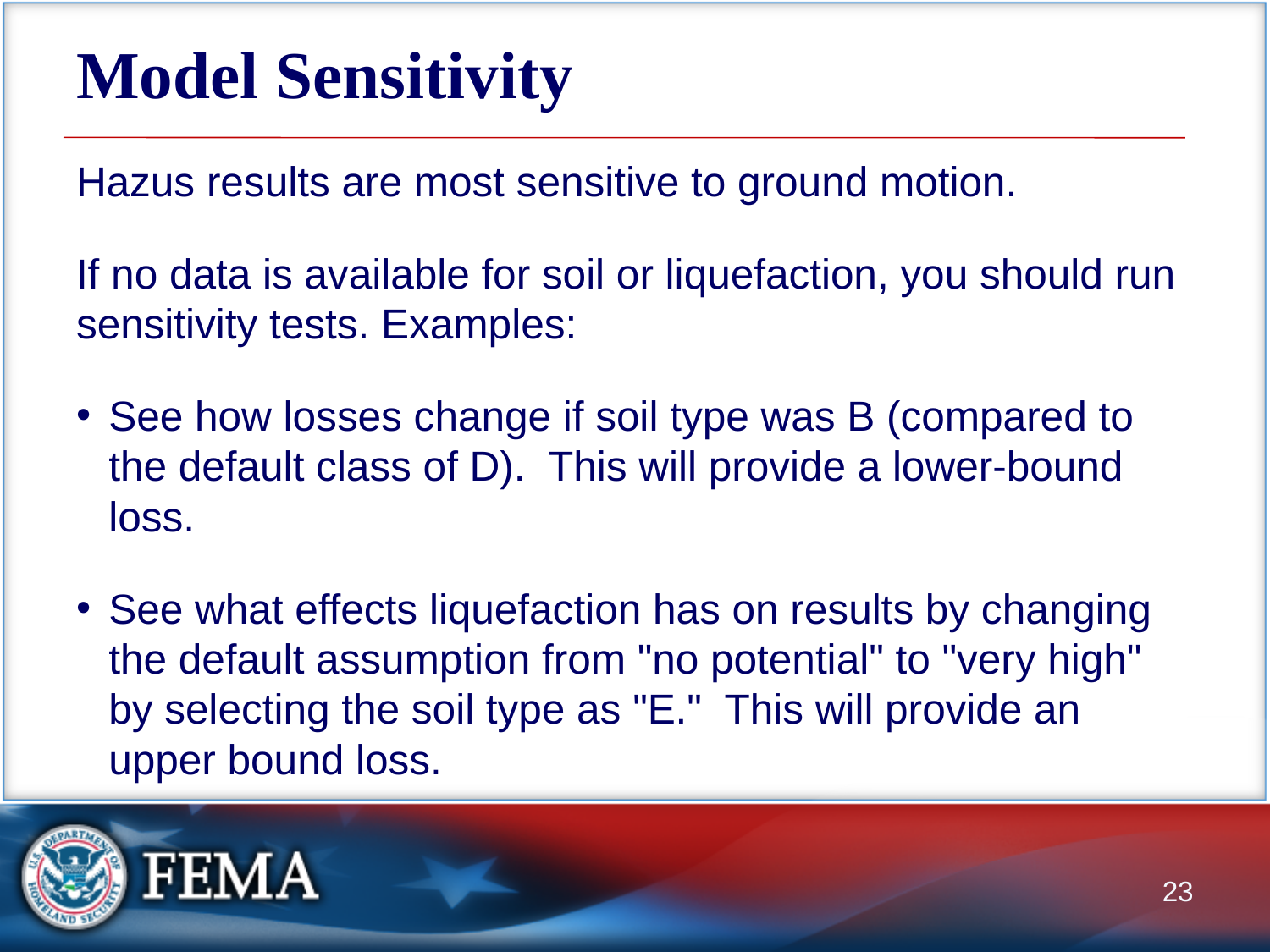

# Model Sensitivity
Hazus results are most sensitive to ground motion.
If no data is available for soil or liquefaction, you should run sensitivity tests. Examples:
See how losses change if soil type was B (compared to the default class of D).  This will provide a lower-bound loss.
See what effects liquefaction has on results by changing the default assumption from "no potential" to "very high" by selecting the soil type as "E."  This will provide an upper bound loss.
23